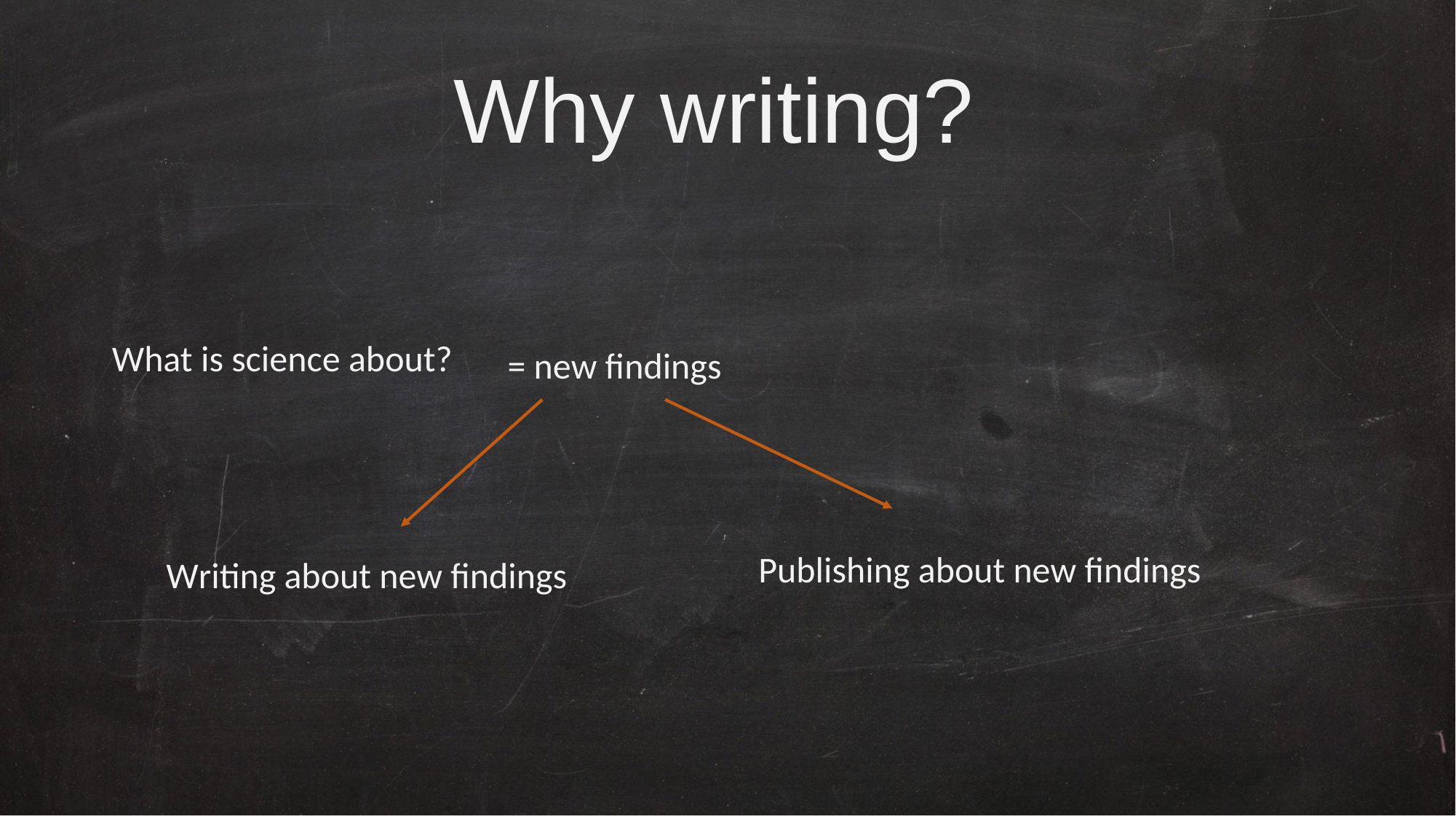

# Why writing?

What is science about?

= new findings
Publishing about new findings

Writing about new findings